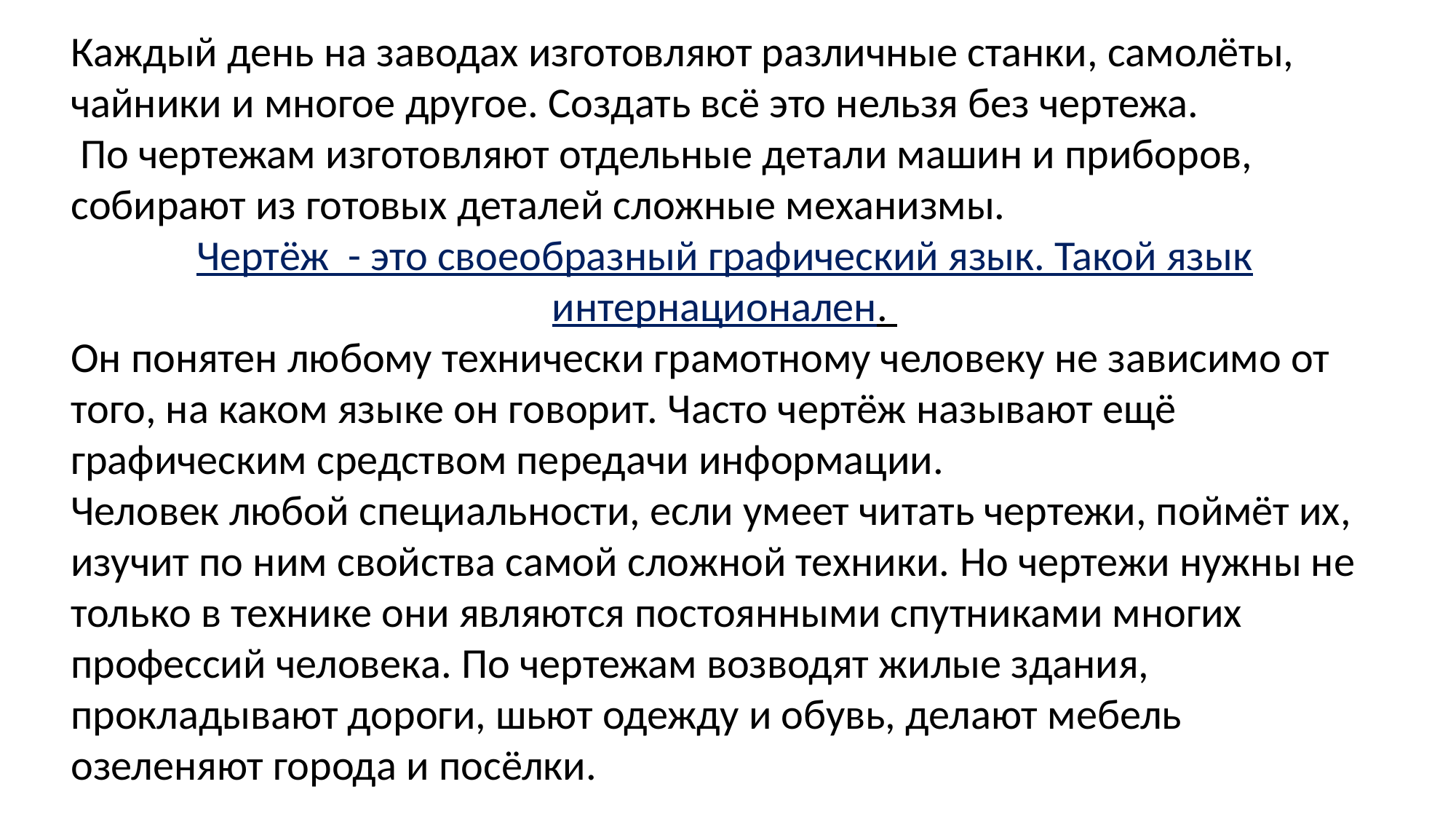

Каждый день на заводах изготовляют различные станки, самолёты, чайники и многое другое. Создать всё это нельзя без чертежа.
 По чертежам изготовляют отдельные детали машин и приборов, собирают из готовых деталей сложные механизмы.
Чертёж  - это своеобразный графический язык. Такой язык интернационален.
Он понятен любому технически грамотному человеку не зависимо от того, на каком языке он говорит. Часто чертёж называют ещё графическим средством передачи информации.
Человек любой специальности, если умеет читать чертежи, поймёт их, изучит по ним свойства самой сложной техники. Но чертежи нужны не только в технике они являются постоянными спутниками многих профессий человека. По чертежам возводят жилые здания, прокладывают дороги, шьют одежду и обувь, делают мебель озеленяют города и посёлки.